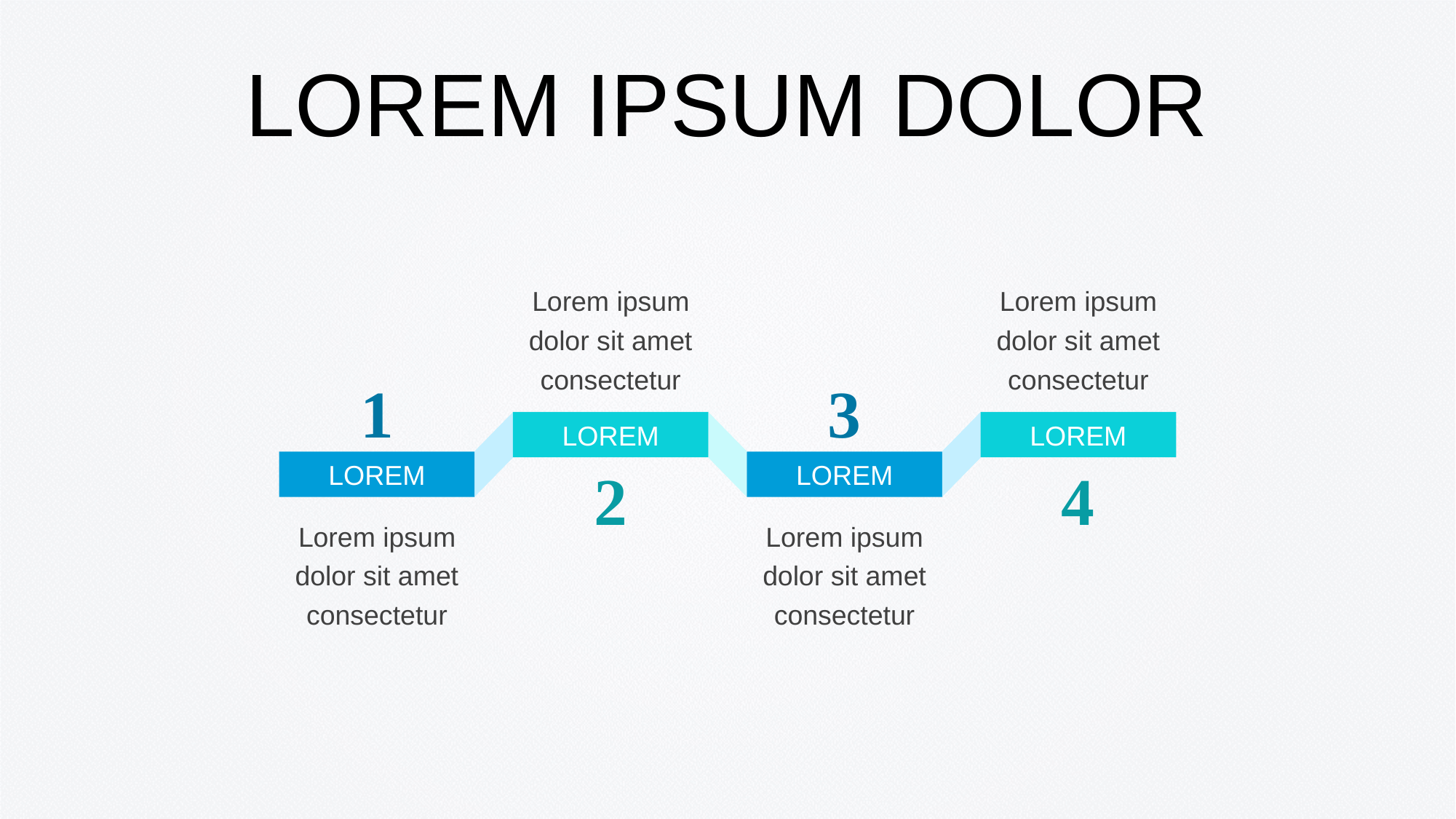

# LOREM IPSUM DOLOR
Lorem ipsum dolor sit amet consectetur
Lorem ipsum dolor sit amet consectetur
1
3
LOREM
LOREM

LOREM
LOREM
2
4
Lorem ipsum dolor sit amet consectetur
Lorem ipsum dolor sit amet consectetur